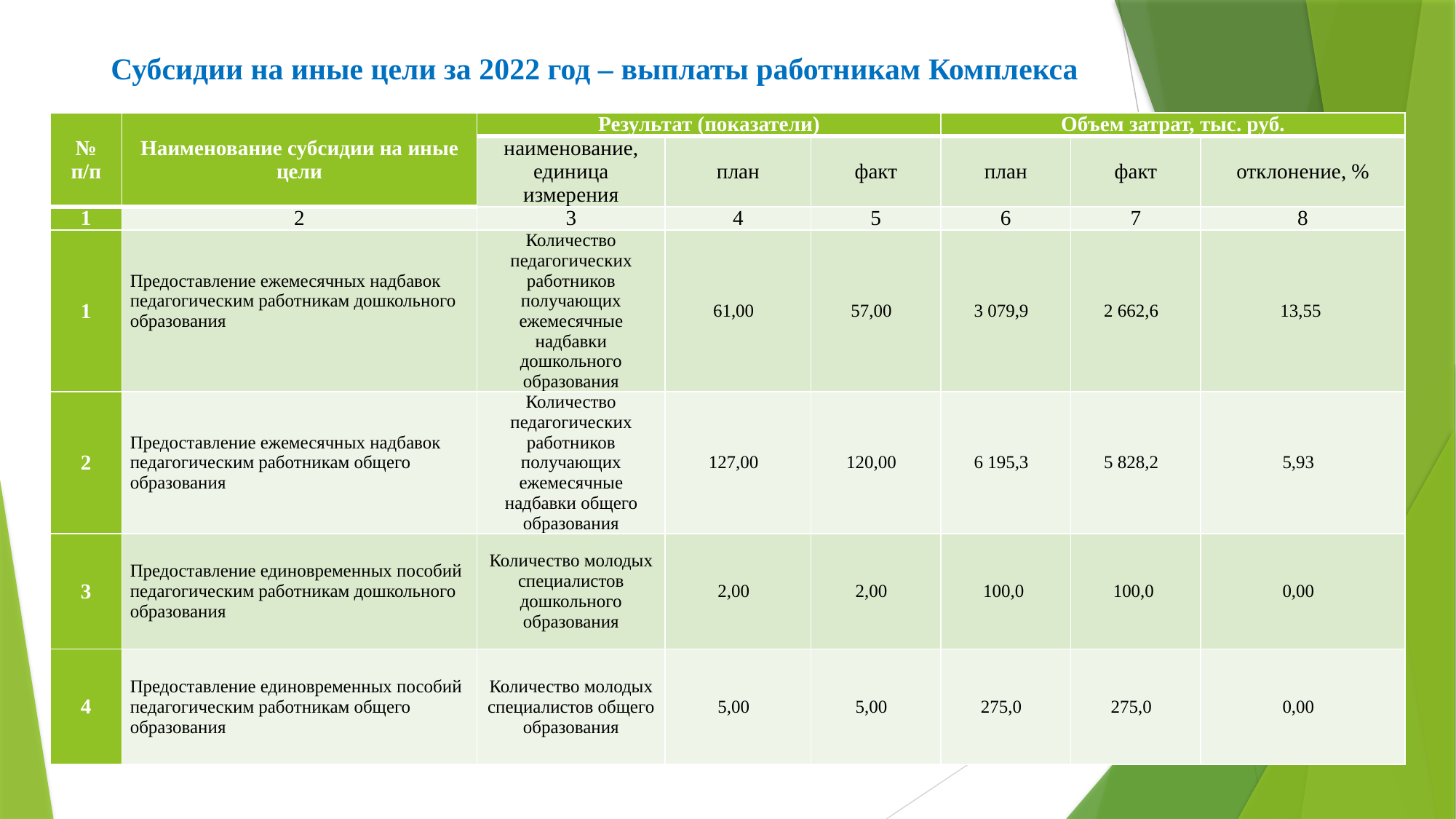

# Субсидии на иные цели за 2022 год – выплаты работникам Комплекса
| № п/п | Наименование субсидии на иные цели | Результат (показатели) |  |  | Объем затрат, тыс. руб. |  |  |
| --- | --- | --- | --- | --- | --- | --- | --- |
|  |  | наименование, единица измерения | план | факт | план | факт | отклонение, % |
| 1 | 2 | 3 | 4 | 5 | 6 | 7 | 8 |
| 1 | Предоставление ежемесячных надбавок педагогическим работникам дошкольного образования | Количество педагогических работников получающих ежемесячные надбавки дошкольного образования | 61,00 | 57,00 | 3 079,9 | 2 662,6 | 13,55 |
| 2 | Предоставление ежемесячных надбавок педагогическим работникам общего образования | Количество педагогических работников получающих ежемесячные надбавки общего образования | 127,00 | 120,00 | 6 195,3 | 5 828,2 | 5,93 |
| 3 | Предоставление единовременных пособий педагогическим работникам дошкольного образования | Количество молодых специалистов дошкольного образования | 2,00 | 2,00 | 100,0 | 100,0 | 0,00 |
| 4 | Предоставление единовременных пособий педагогическим работникам общего образования | Количество молодых специалистов общего образования | 5,00 | 5,00 | 275,0 | 275,0 | 0,00 |